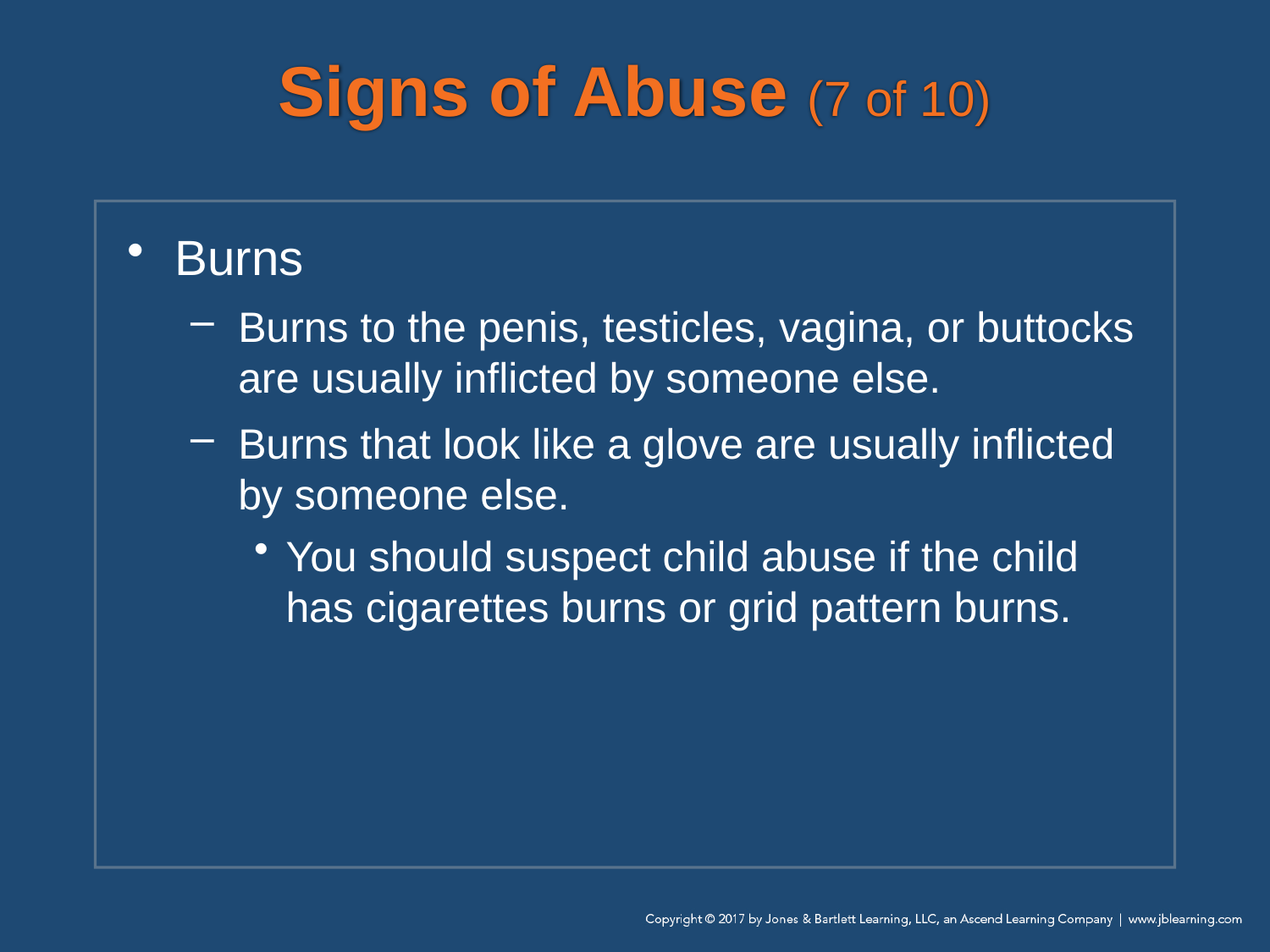

# Signs of Abuse (7 of 10)
Burns
Burns to the penis, testicles, vagina, or buttocks are usually inflicted by someone else.
Burns that look like a glove are usually inflicted by someone else.
You should suspect child abuse if the child has cigarettes burns or grid pattern burns.